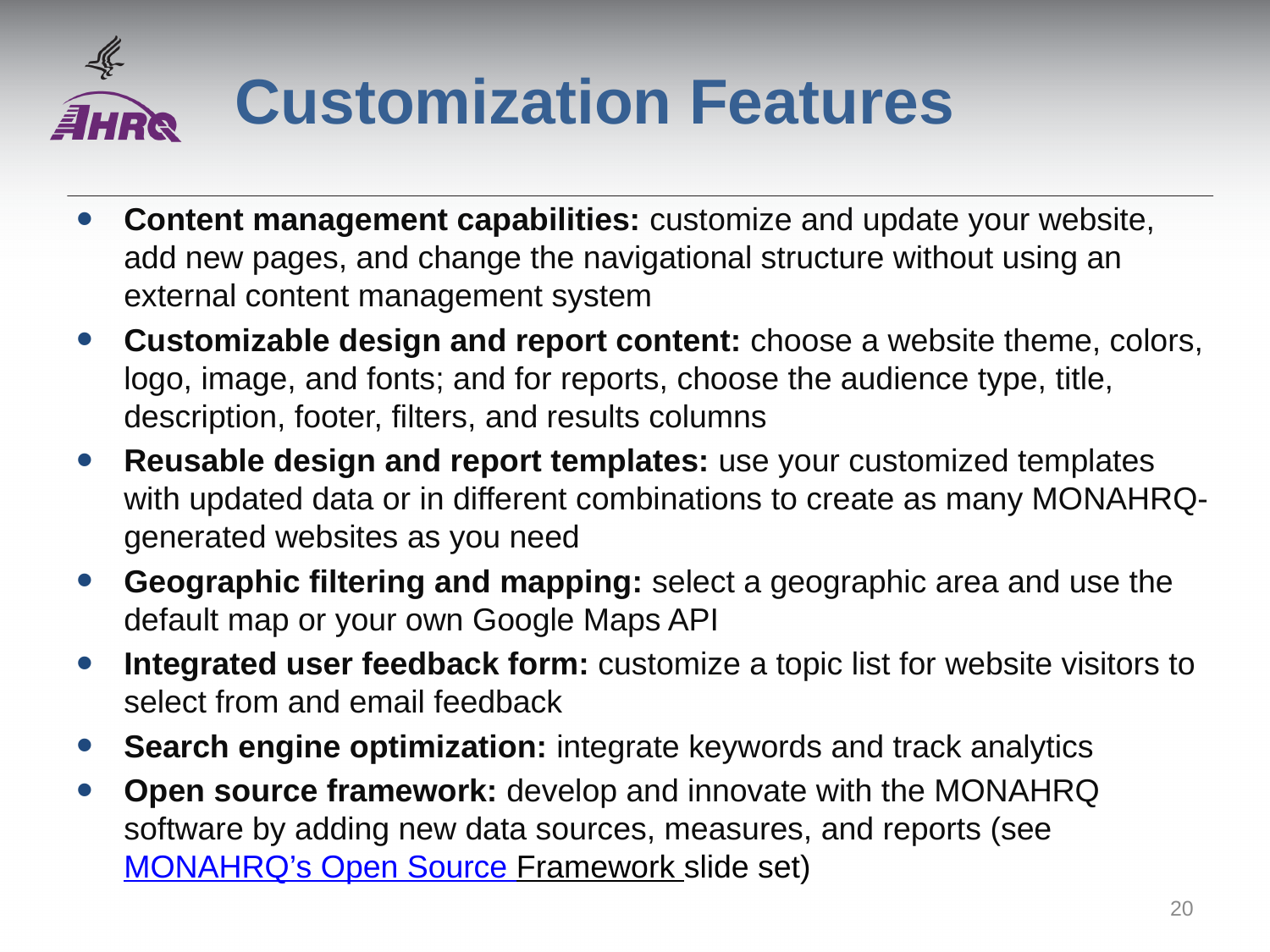

# Customization Features
Content management capabilities: customize and update your website, add new pages, and change the navigational structure without using an external content management system
Customizable design and report content: choose a website theme, colors, logo, image, and fonts; and for reports, choose the audience type, title, description, footer, filters, and results columns
Reusable design and report templates: use your customized templates with updated data or in different combinations to create as many MONAHRQ-generated websites as you need
Geographic filtering and mapping: select a geographic area and use the default map or your own Google Maps API
Integrated user feedback form: customize a topic list for website visitors to select from and email feedback
Search engine optimization: integrate keywords and track analytics
Open source framework: develop and innovate with the MONAHRQ software by adding new data sources, measures, and reports (see MONAHRQ’s Open Source Framework slide set)
20